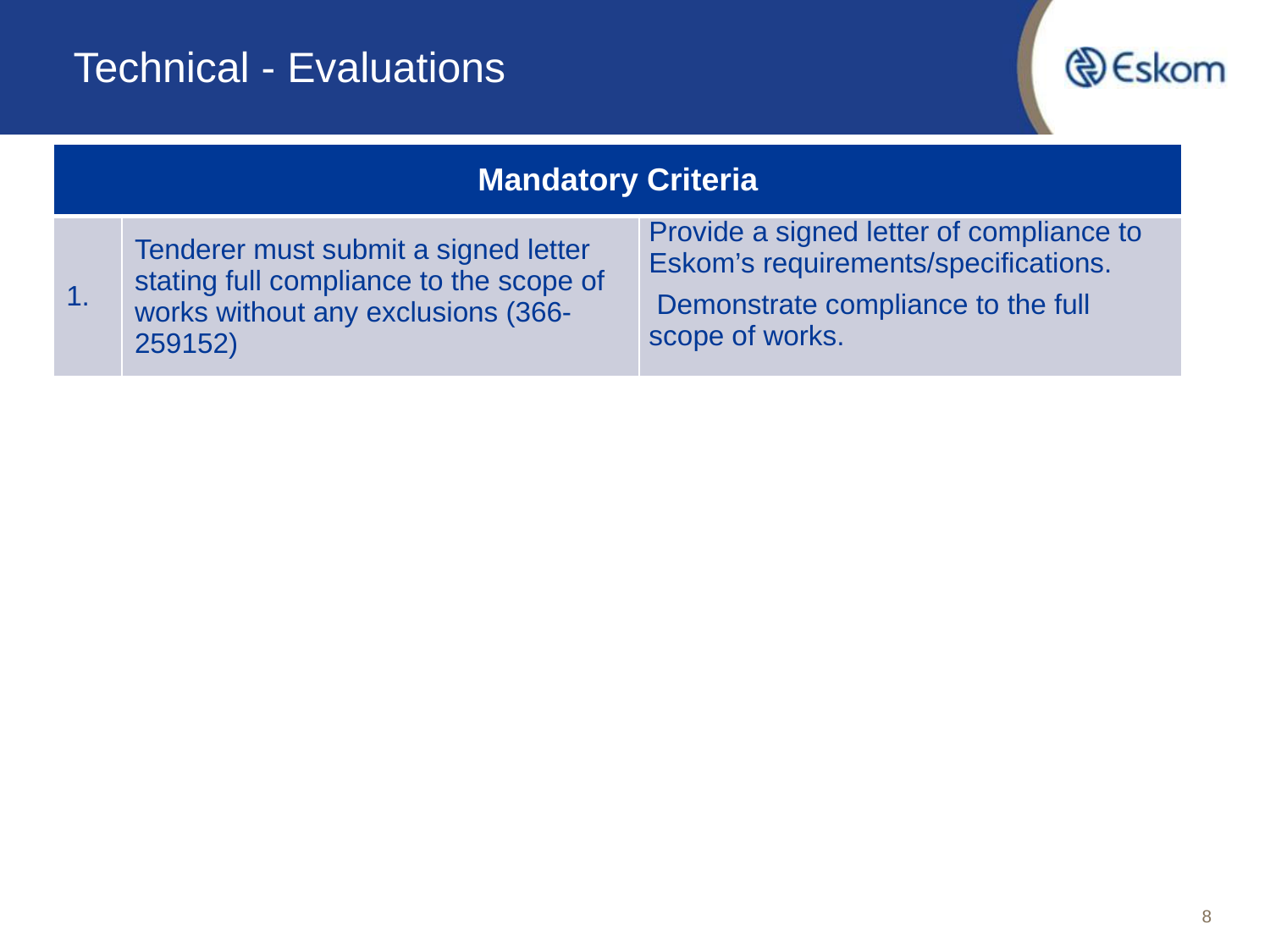

# Technical - Evaluations
| Mandatory Criteria |  |  |
| --- | --- | --- |
| 1. | Tenderer must submit a signed letter stating full compliance to the scope of works without any exclusions (366-259152) | Provide a signed letter of compliance to Eskom’s requirements/specifications. Demonstrate compliance to the full scope of works. |
8